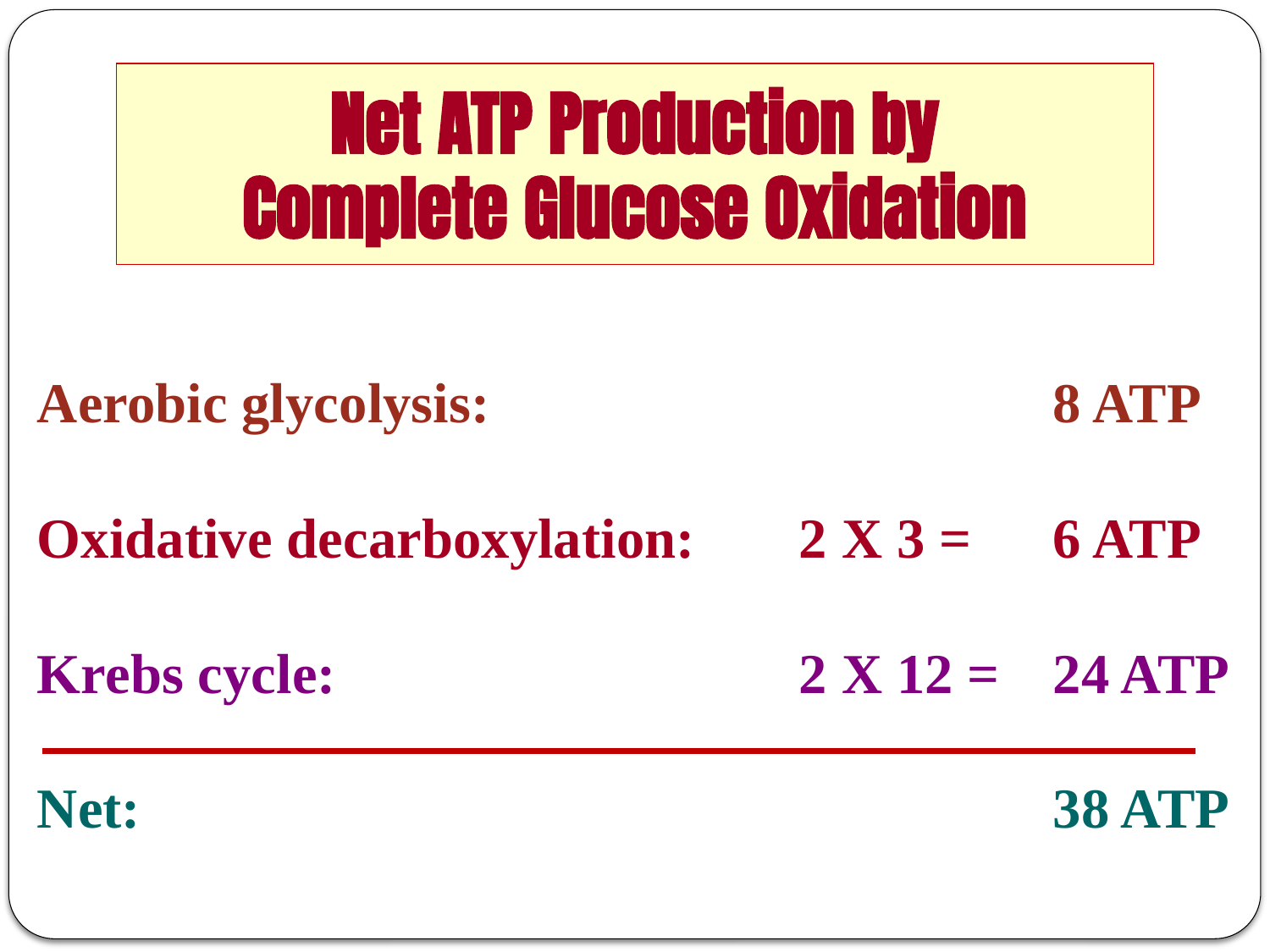

# Net ATP Production by Complete Glucose Oxidation
Aerobic glycolysis:					8 ATP

Oxidative decarboxylation:	2 X 3 = 	6 ATP

Krebs cycle:				2 X 12 =	24 ATP

Net:								38 ATP